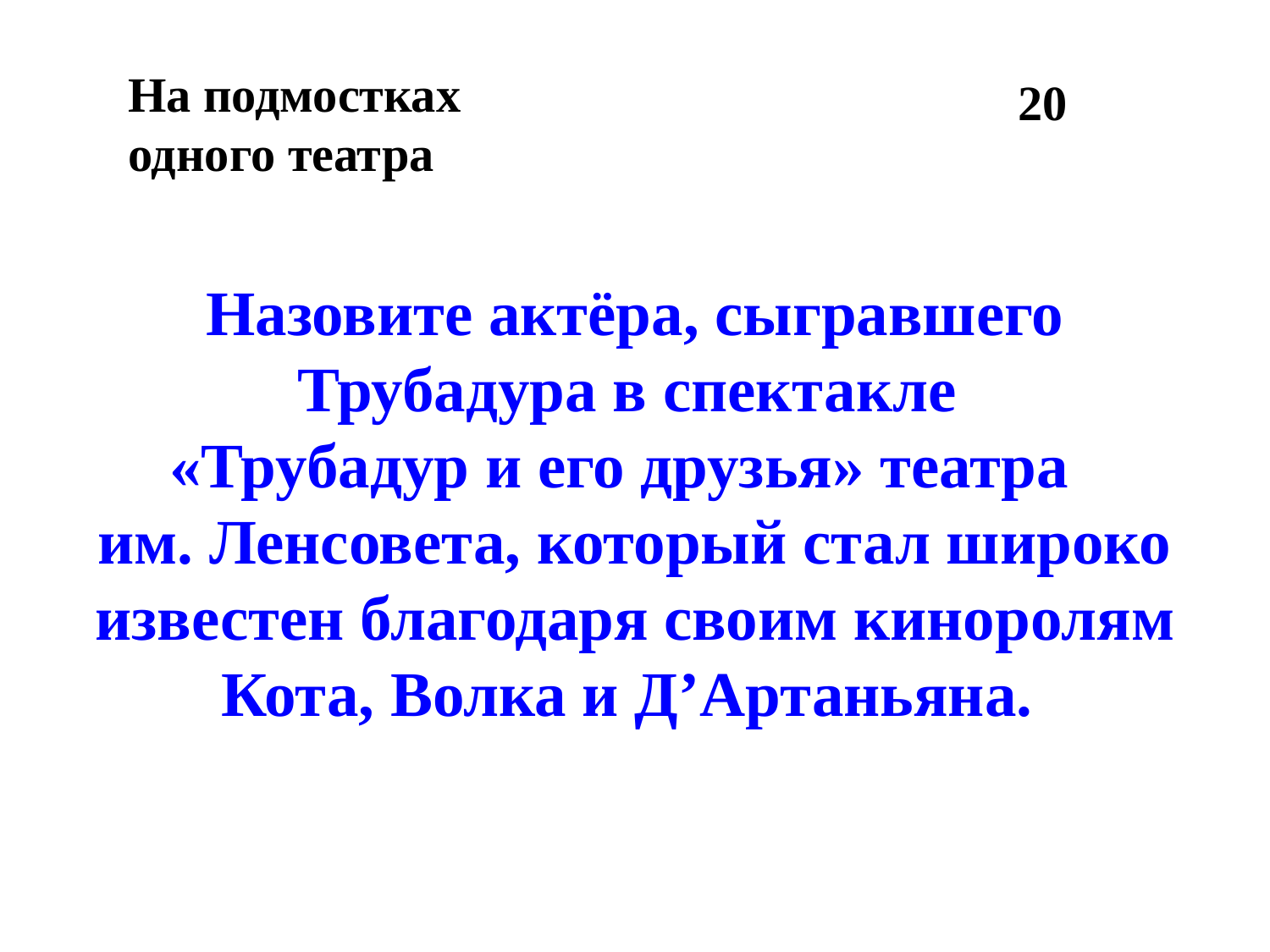

На подмостках
одного театра
20
Назовите актёра, сыгравшего Трубадура в спектакле
«Трубадур и его друзья» театра
им. Ленсовета, который стал широко известен благодаря своим киноролям Кота, Волка и Д’Артаньяна.